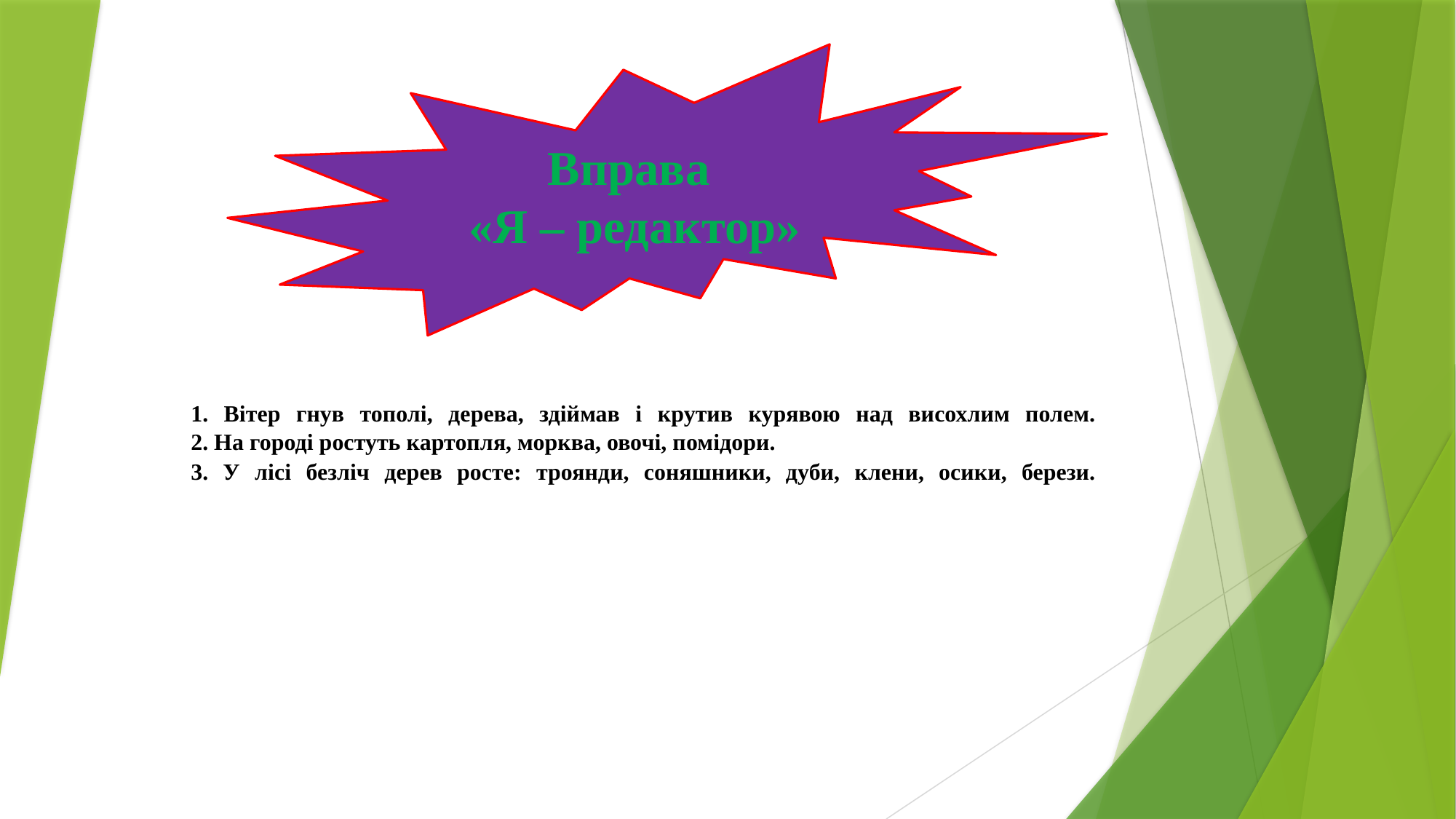

Вправа
«Я – редактор»
1. Вітер гнув тополі, дерева, здіймав і крутив курявою над висохлим полем.
2. На городі ростуть картопля, морква, овочі, помідори.
3. У лісі безліч дерев росте: троянди, соняшники, дуби, клени, осики, берези.